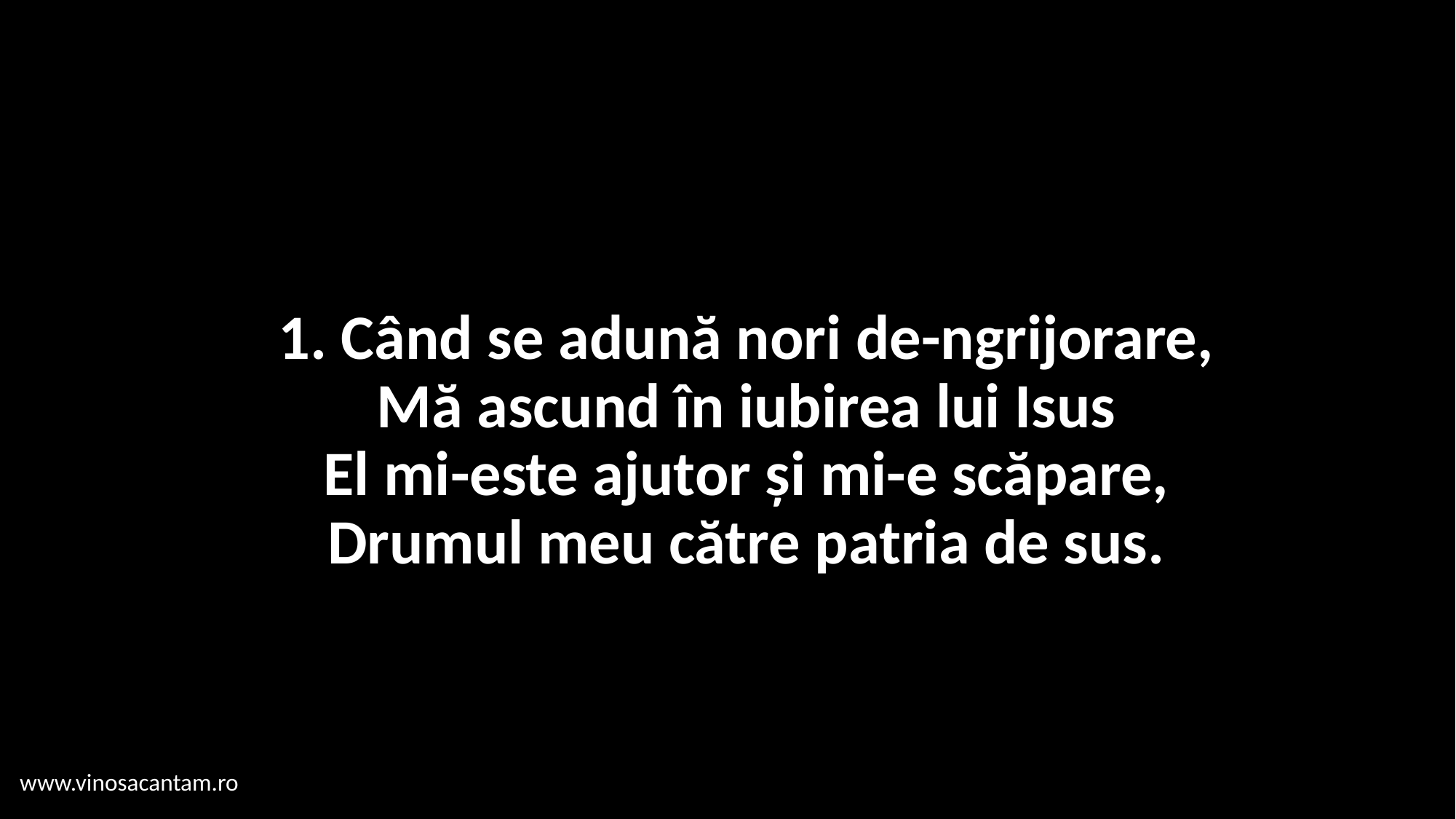

# 1. Când se adună nori de-ngrijorare, Mă ascund în iubirea lui Isus El mi-este ajutor și mi-e scăpare, Drumul meu către patria de sus.
www.vinosacantam.ro